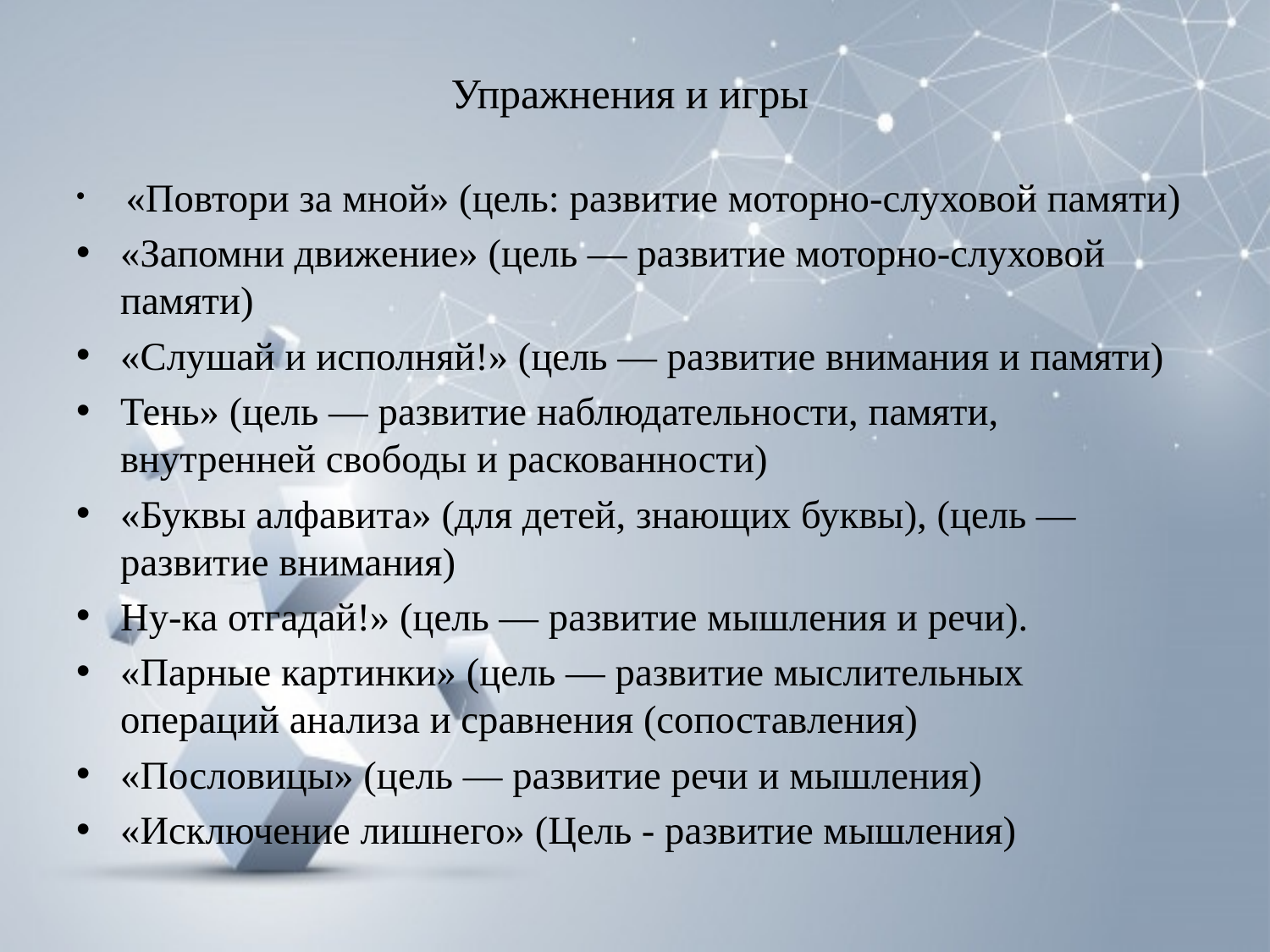

# Упражнения и игры
 «Повтори за мной» (цель: развитие моторно-слуховой памяти)
«Запомни движение» (цель — развитие моторно-слуховой памяти)
«Слушай и исполняй!» (цель — развитие внимания и памяти)
Тень» (цель — развитие наблюдательности, памяти, внутренней свободы и раскованности)
«Буквы алфавита» (для детей, знающих буквы), (цель — развитие внимания)
Ну-ка отгадай!» (цель — развитие мышления и речи).
«Парные картинки» (цель — развитие мыслительных операций анализа и сравнения (сопоставления)
«Пословицы» (цель — развитие речи и мышления)
«Исключение лишнего» (Цель - развитие мышления)